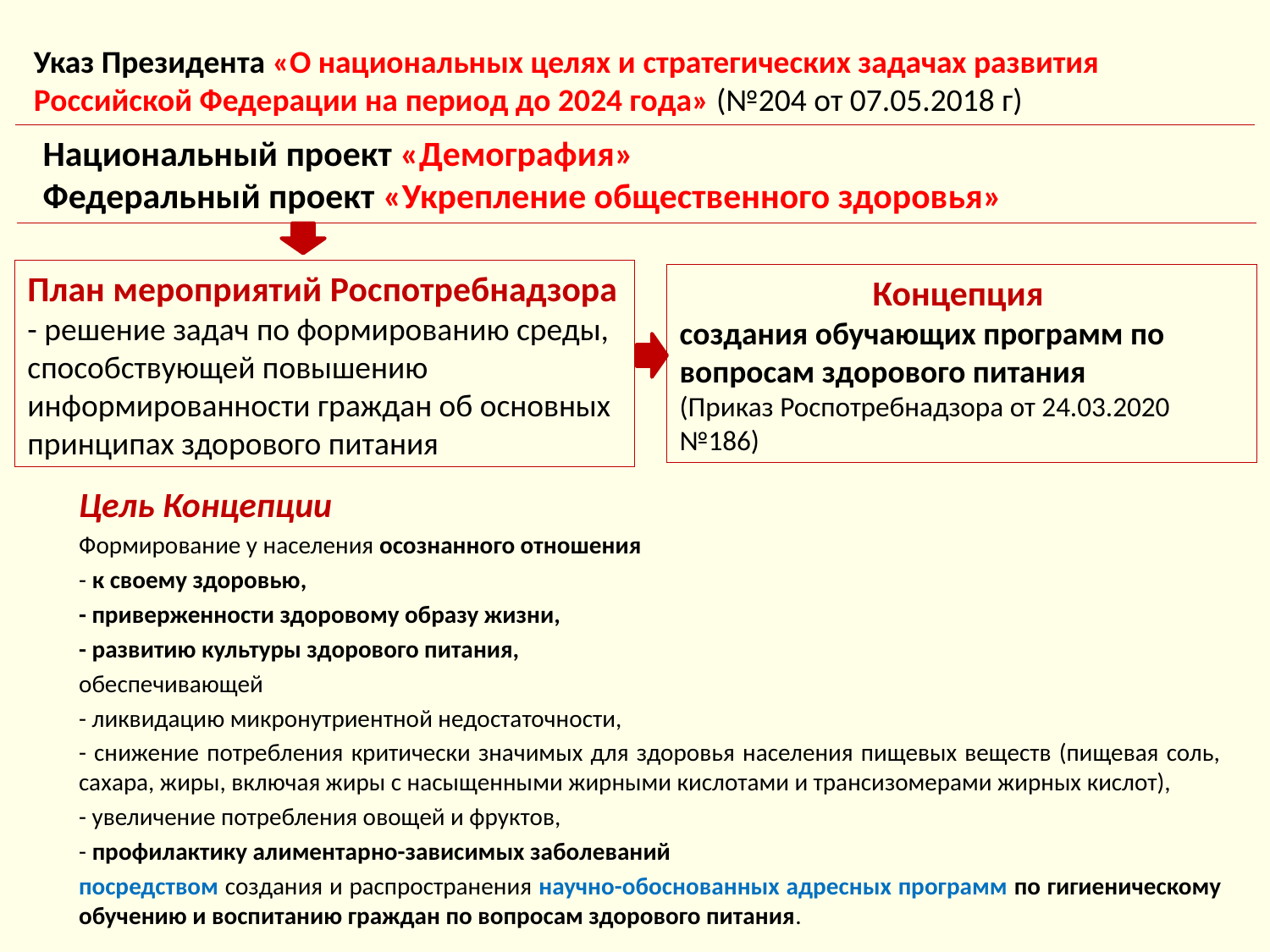

Указ Президента «О национальных целях и стратегических задачах развития Российской Федерации на период до 2024 года» (№204 от 07.05.2018 г)
Национальный проект «Демография»
Федеральный проект «Укрепление общественного здоровья»

План мероприятий Роспотребнадзора
- решение задач по формированию среды, способствующей повышению информированности граждан об основных принципах здорового питания
Концепция
создания обучающих программ по вопросам здорового питания
(Приказ Роспотребнадзора от 24.03.2020 №186)

Цель Концепции
Формирование у населения осознанного отношения
- к своему здоровью,
- приверженности здоровому образу жизни,
- развитию культуры здорового питания,
обеспечивающей
- ликвидацию микронутриентной недостаточности,
- снижение потребления критически значимых для здоровья населения пищевых веществ (пищевая соль, сахара, жиры, включая жиры с насыщенными жирными кислотами и трансизомерами жирных кислот),
- увеличение потребления овощей и фруктов,
- профилактику алиментарно-зависимых заболеваний
посредством создания и распространения научно-обоснованных адресных программ по гигиеническому обучению и воспитанию граждан по вопросам здорового питания.